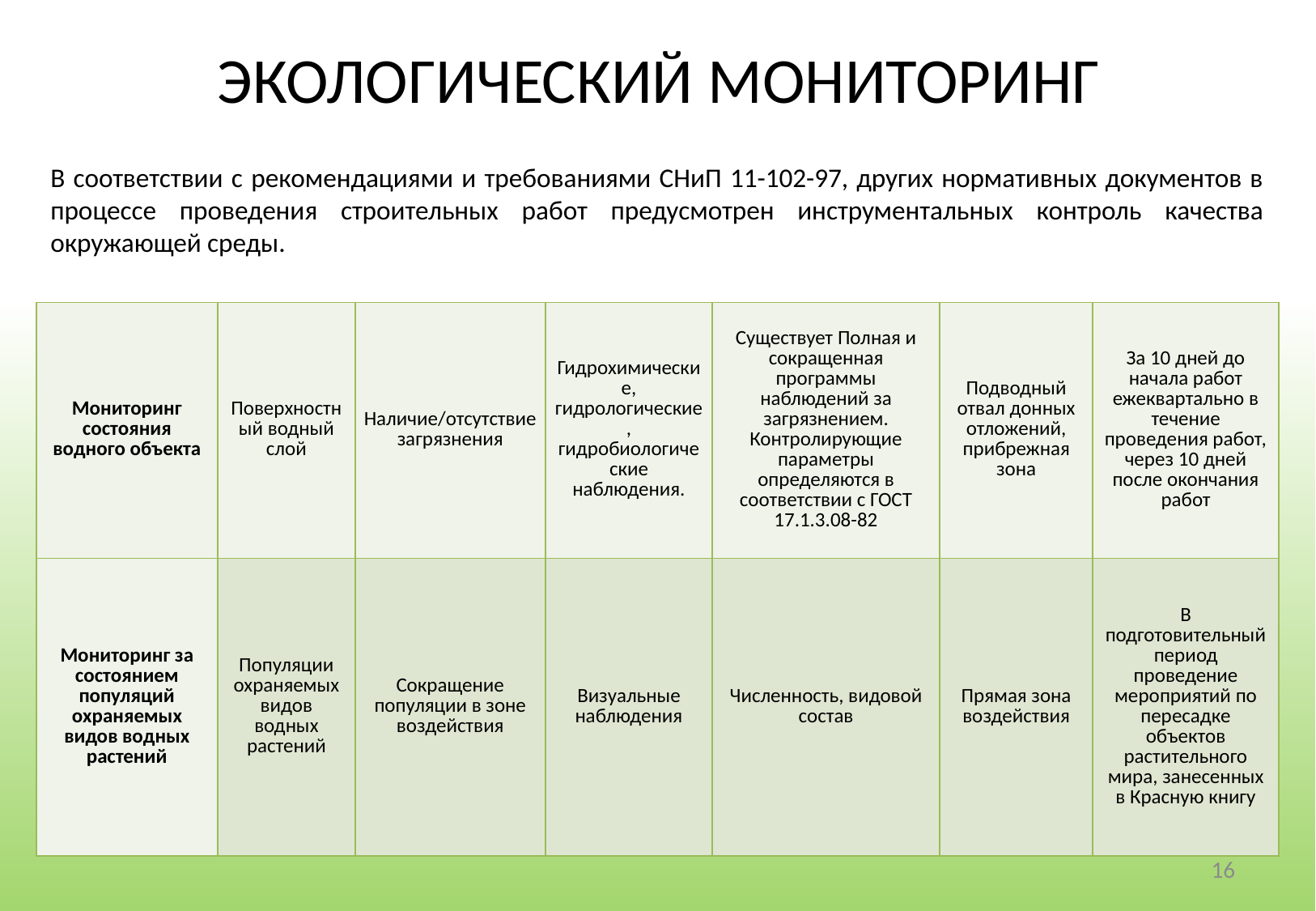

# ЭКОЛОГИЧЕСКИЙ МОНИТОРИНГ
В соответствии с рекомендациями и требованиями СНиП 11-102-97, других нормативных документов в процессе проведения строительных работ предусмотрен инструментальных контроль качества окружающей среды.
| Мониторинг состояния водного объекта | Поверхностный водный слой | Наличие/отсутствие загрязнения | Гидрохимические, гидрологические, гидробиологические наблюдения. | Существует Полная и сокращенная программы наблюдений за загрязнением. Контролирующие параметры определяются в соответствии с ГОСТ 17.1.3.08-82 | Подводный отвал донных отложений, прибрежная зона | За 10 дней до начала работ ежеквартально в течение проведения работ, через 10 дней после окончания работ |
| --- | --- | --- | --- | --- | --- | --- |
| Мониторинг за состоянием популяций охраняемых видов водных растений | Популяции охраняемых видов водных растений | Сокращение популяции в зоне воздействия | Визуальные наблюдения | Численность, видовой состав | Прямая зона воздействия | В подготовительный период проведение мероприятий по пересадке объектов растительного мира, занесенных в Красную книгу |
16